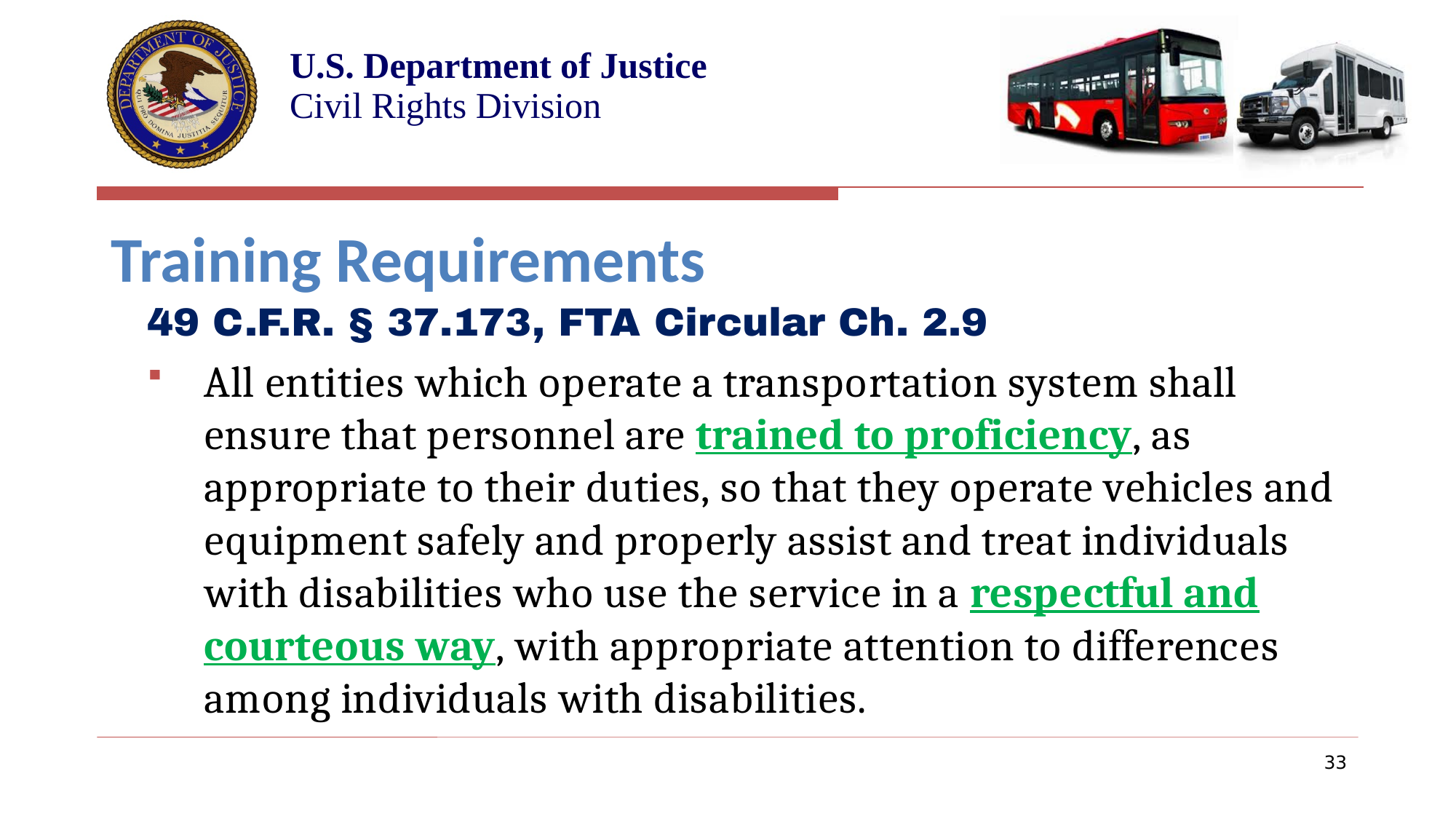

# Training Requirements
49 C.F.R. § 37.173, FTA Circular Ch. 2.9
All entities which operate a transportation system shall ensure that personnel are trained to proficiency, as appropriate to their duties, so that they operate vehicles and equipment safely and properly assist and treat individuals with disabilities who use the service in a respectful and courteous way, with appropriate attention to differences among individuals with disabilities.
33